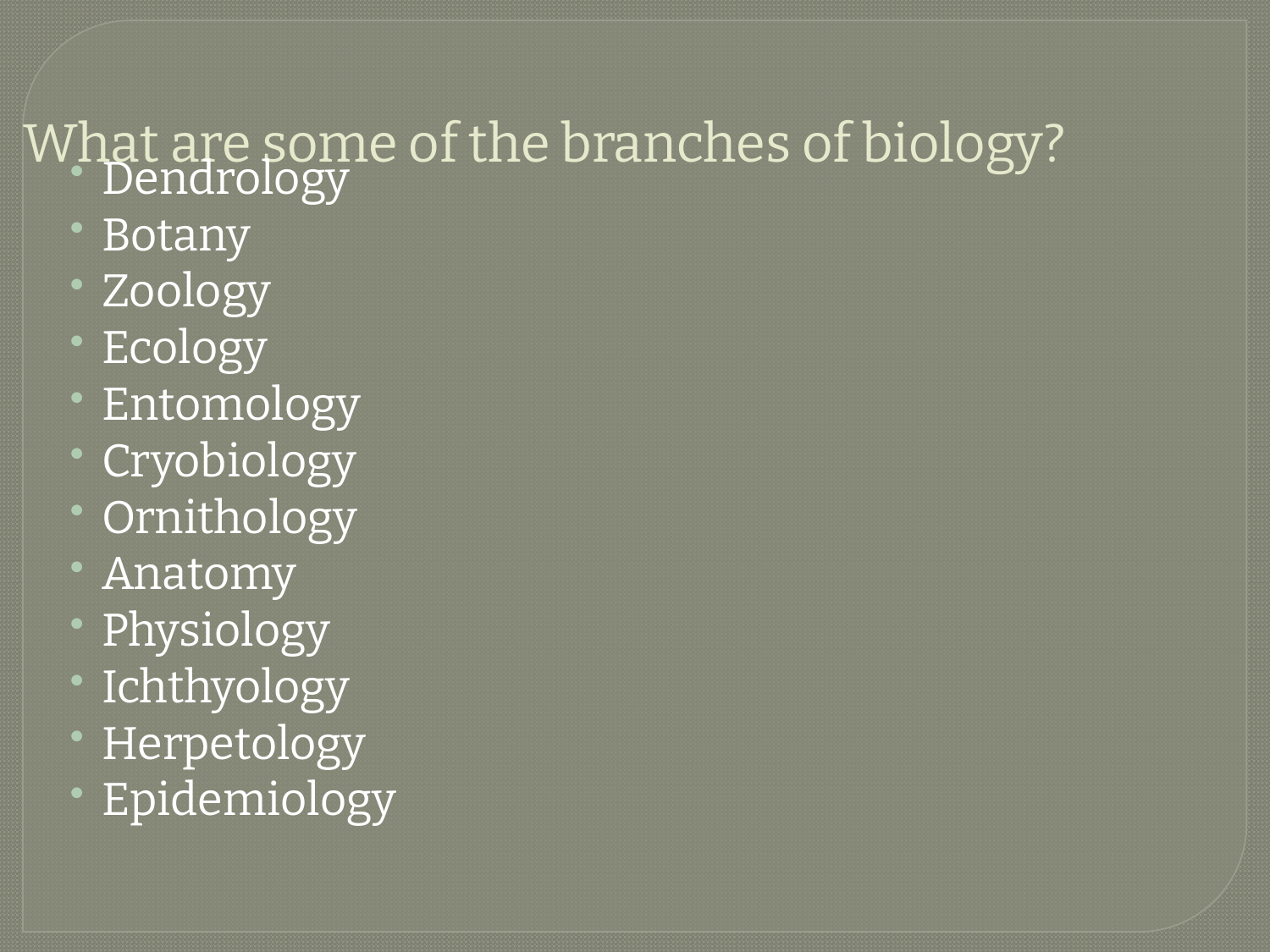

What are some of the branches of biology?
Dendrology
Botany
Zoology
Ecology
Entomology
Cryobiology
Ornithology
Anatomy
Physiology
Ichthyology
Herpetology
Epidemiology